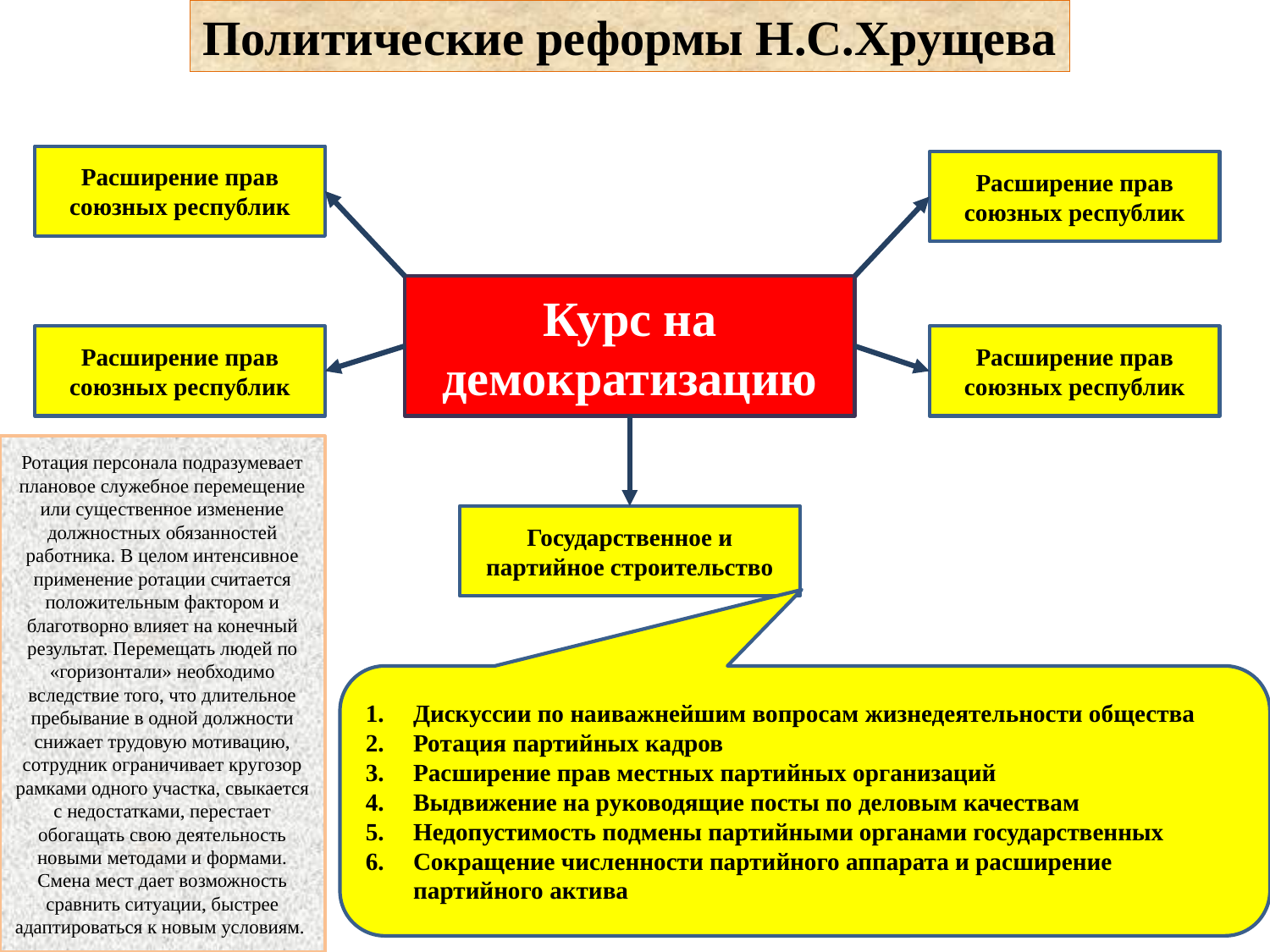

Политические реформы Н.С.Хрущева
Расширение прав союзных республик
Расширение прав союзных республик
Курс на демократизацию
Расширение прав союзных республик
Расширение прав союзных республик
Ротация персонала подразумевает плановое служебное перемещение или существенное изменение должностных обязанностей работника. В целом интенсивное применение ротации считается положительным фактором и благотворно влияет на конечный результат. Перемещать людей по «горизонтали» необходимо вследствие того, что длительное пребывание в одной должности снижает трудовую мотивацию, сотрудник ограничивает кругозор рамками одного участка, свыкается с недостатками, перестает обогащать свою деятельность новыми методами и формами. Смена мест дает возможность сравнить ситуации, быстрее адаптироваться к новым условиям.
Государственное и партийное строительство
Дискуссии по наиважнейшим вопросам жизнедеятельности общества
Ротация партийных кадров
Расширение прав местных партийных организаций
Выдвижение на руководящие посты по деловым качествам
Недопустимость подмены партийными органами государственных
Сокращение численности партийного аппарата и расширение партийного актива